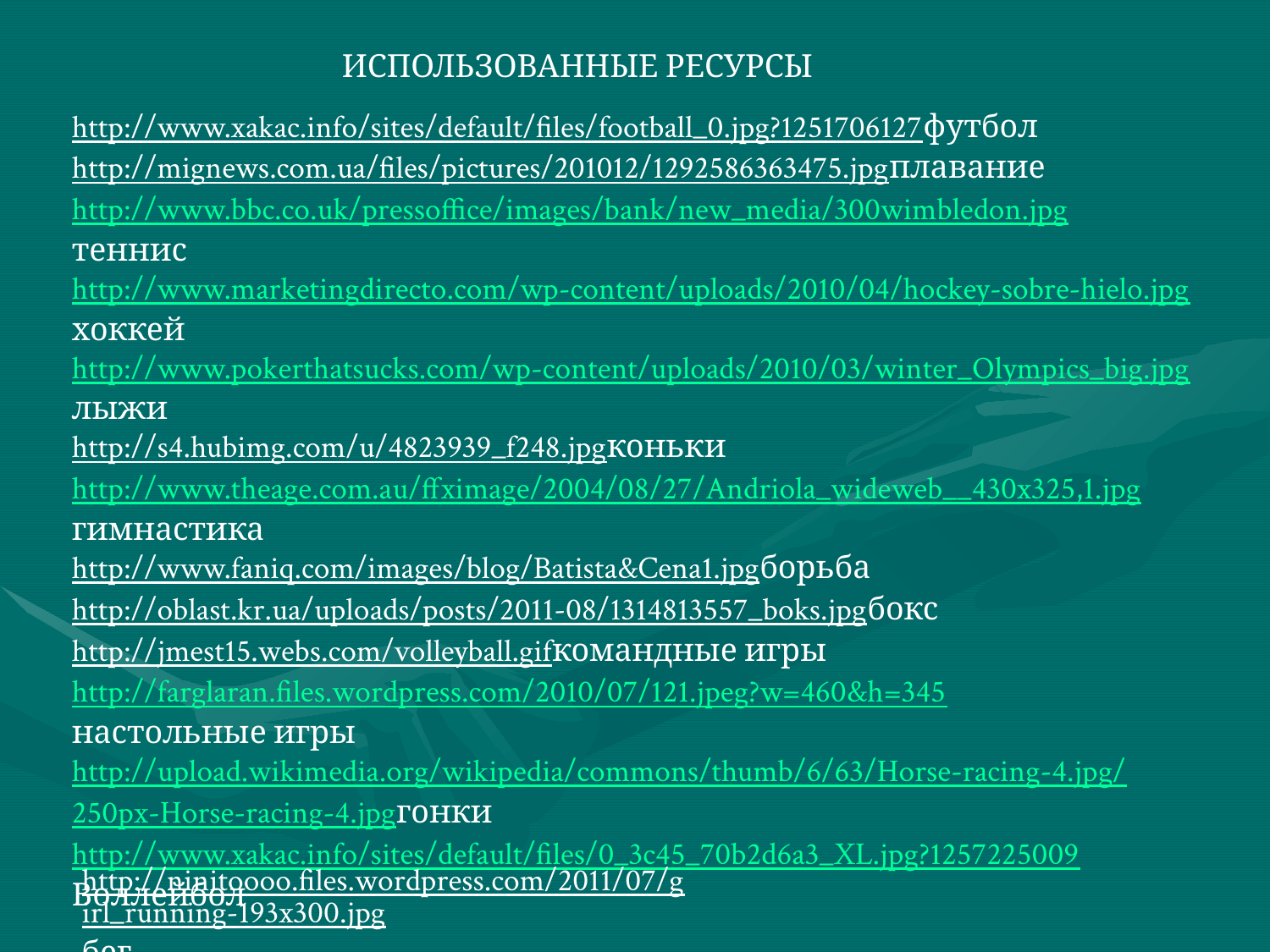

ИСПОЛЬЗОВАННЫЕ РЕСУРСЫ

http://www.xakac.info/sites/default/files/football_0.jpg?1251706127футбол
http://mignews.com.ua/files/pictures/201012/1292586363475.jpgплавание
http://www.bbc.co.uk/pressoffice/images/bank/new_media/300wimbledon.jpg
теннис
http://www.marketingdirecto.com/wp-content/uploads/2010/04/hockey-sobre-hielo.jpg
хоккей
http://www.pokerthatsucks.com/wp-content/uploads/2010/03/winter_Olympics_big.jpg
лыжи
http://s4.hubimg.com/u/4823939_f248.jpgконьки
http://www.theage.com.au/ffximage/2004/08/27/Andriola_wideweb__430x325,1.jpg
гимнастика
http://www.faniq.com/images/blog/Batista&Cena1.jpgборьба
http://oblast.kr.ua/uploads/posts/2011-08/1314813557_boks.jpgбокс
http://jmest15.webs.com/volleyball.gifкомандные игры
http://farglaran.files.wordpress.com/2010/07/121.jpeg?w=460&h=345
настольные игры
http://upload.wikimedia.org/wikipedia/commons/thumb/6/63/Horse-racing-4.jpg/
250px-Horse-racing-4.jpgгонки http://www.xakac.info/sites/default/files/0_3c45_70b2d6a3_XL.jpg?1257225009
Воллейбол

http://ninitoooo.files.wordpress.com/2011/07/girl_running-193x300.jpgбег